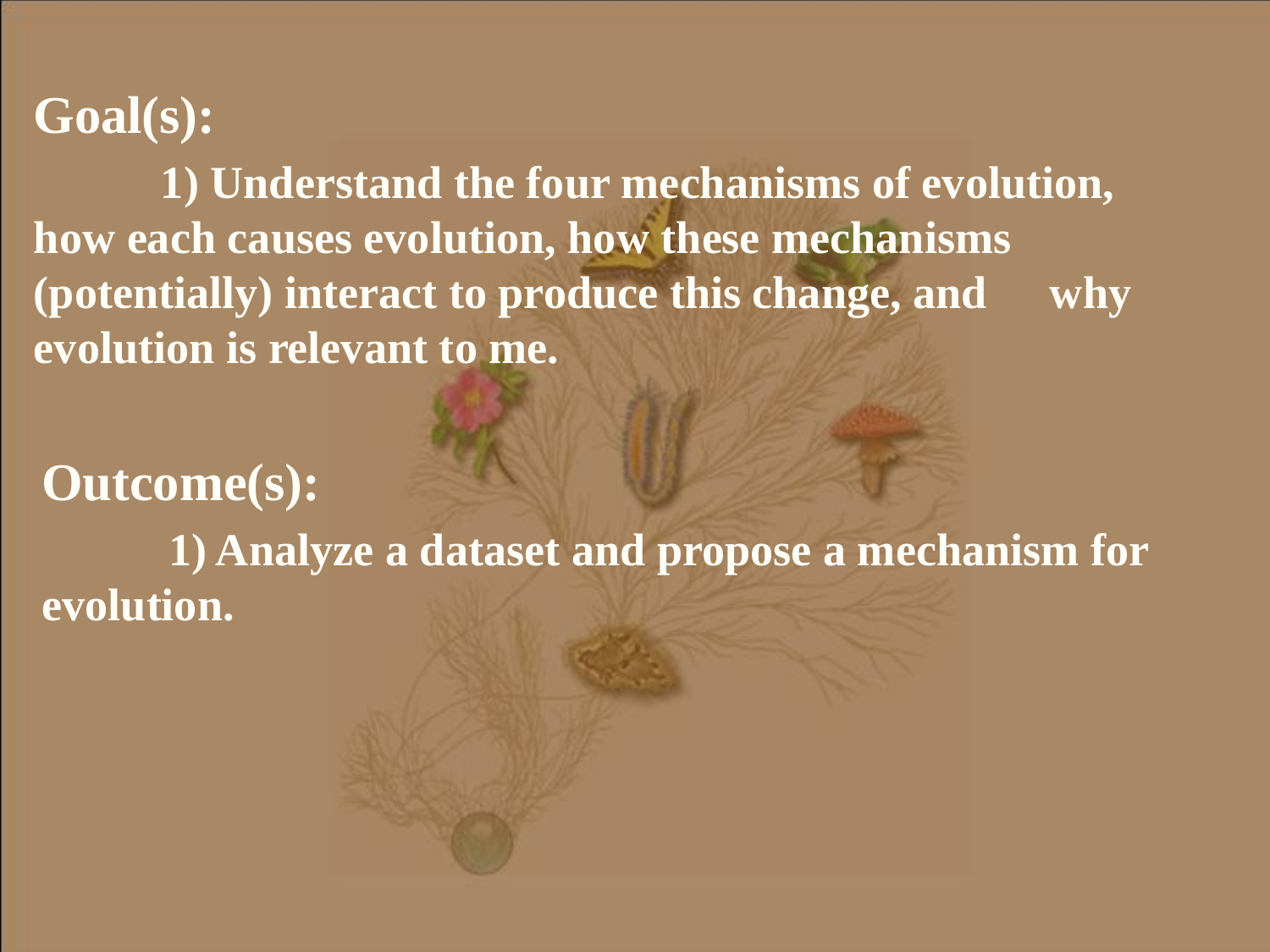

Goal(s):
	1) Understand the four mechanisms of evolution, 	how each causes evolution, how these mechanisms 	(potentially) interact to produce this change, and 	why evolution is relevant to me.

Outcome(s):
	1) Analyze a dataset and propose a mechanism for 	evolution.